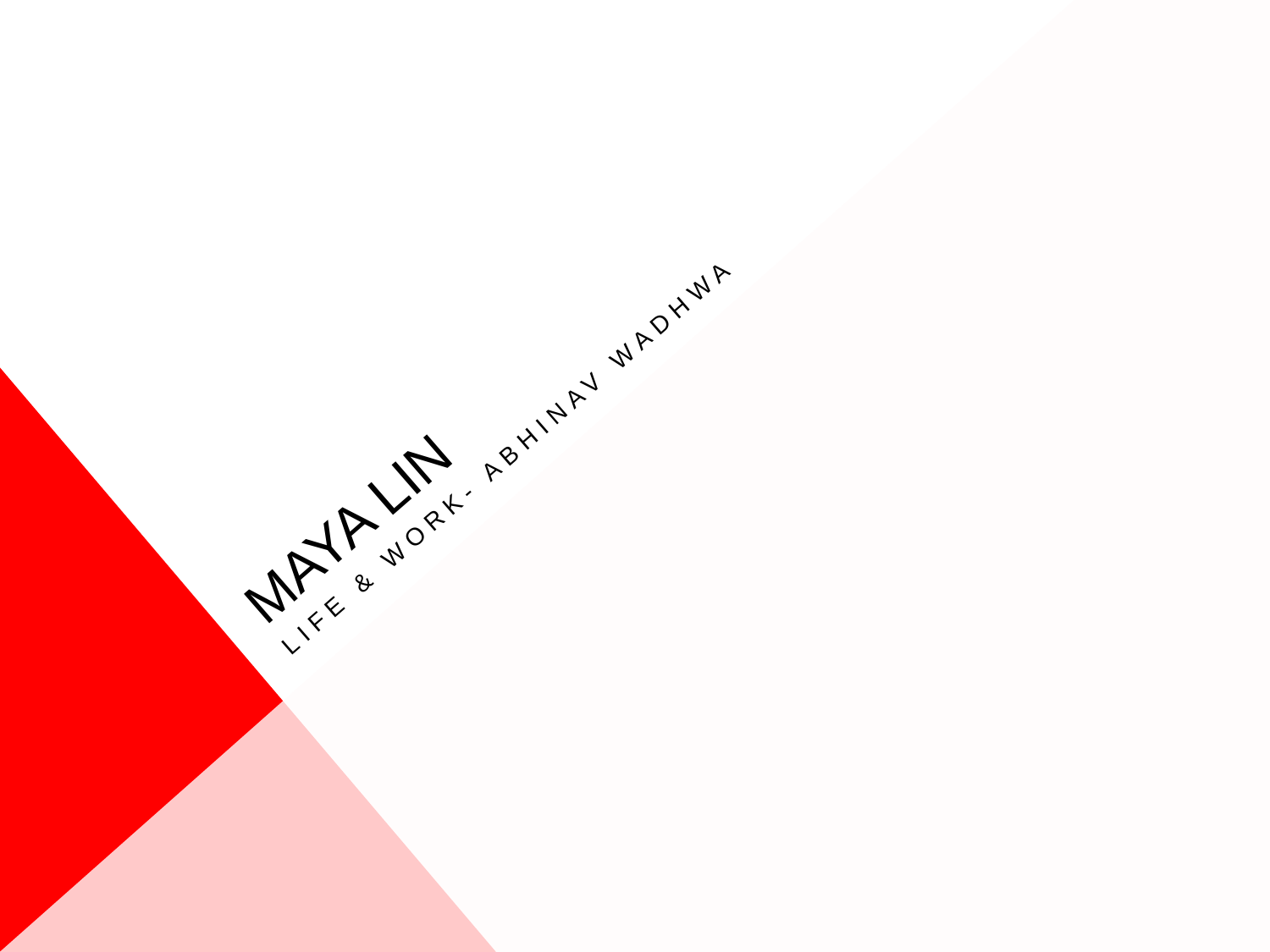

# Maya Lin
Life & Work- abhinav wadhwa